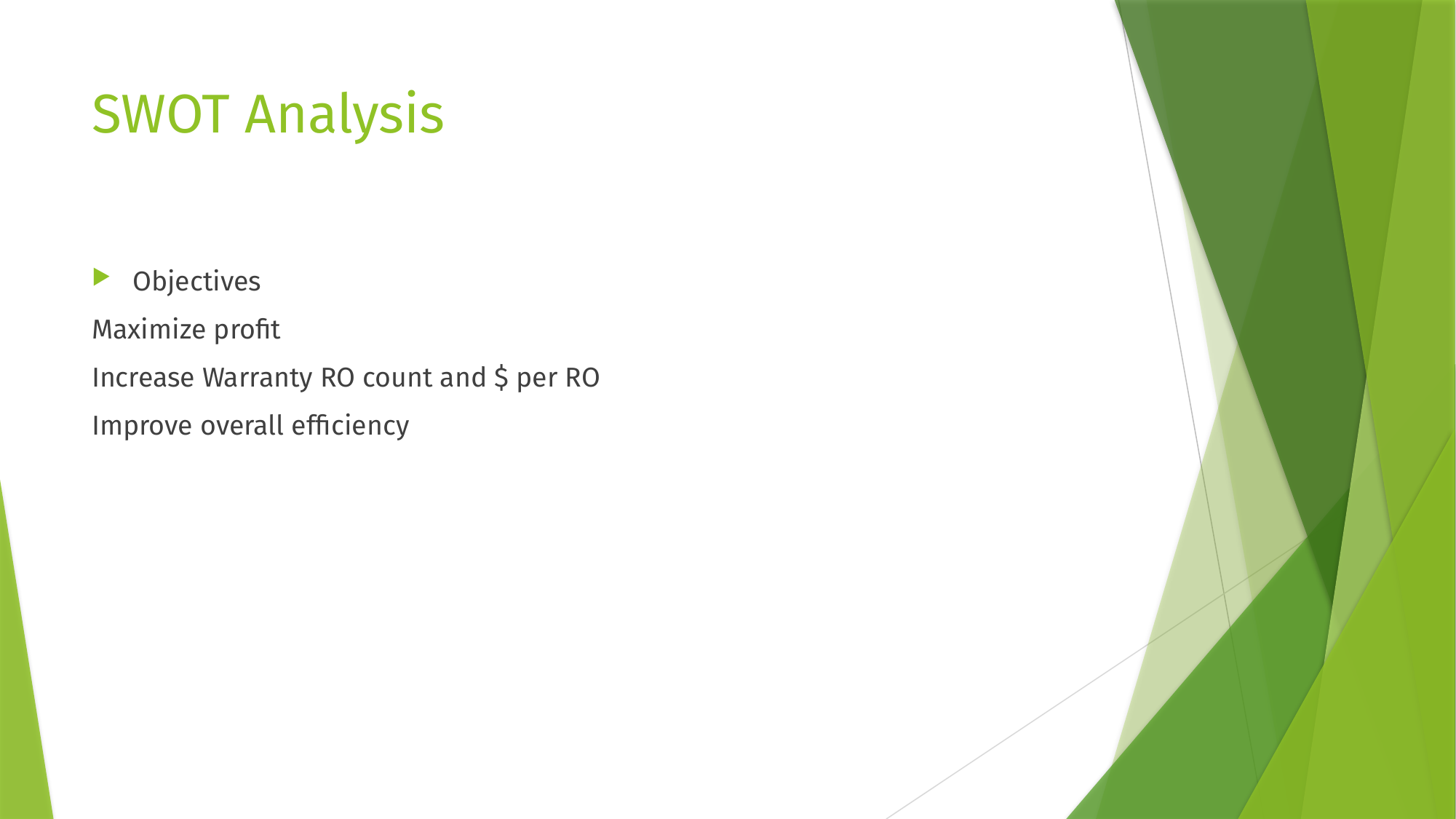

# SWOT Analysis
Objectives
Maximize profit
Increase Warranty RO count and $ per RO
Improve overall efficiency